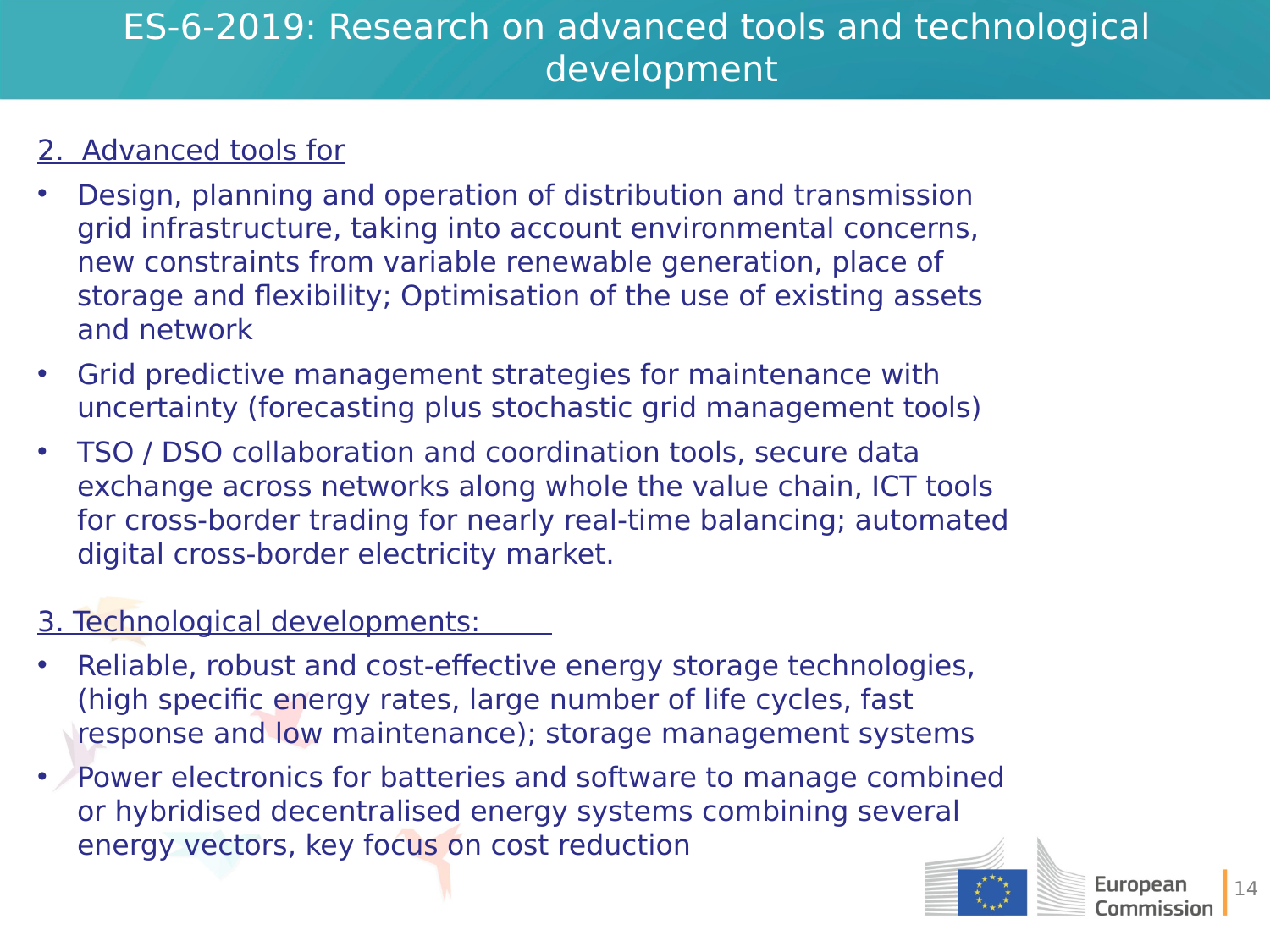

# ES-6-2019: Research on advanced tools and technological development
2.  Advanced tools for
Design, planning and operation of distribution and transmission grid infrastructure, taking into account environmental concerns, new constraints from variable renewable generation, place of storage and flexibility; Optimisation of the use of existing assets and network
Grid predictive management strategies for maintenance with uncertainty (forecasting plus stochastic grid management tools)
TSO / DSO collaboration and coordination tools, secure data exchange across networks along whole the value chain, ICT tools for cross-border trading for nearly real-time balancing; automated digital cross-border electricity market.

3. Technological developments:
Reliable, robust and cost-effective energy storage technologies, (high specific energy rates, large number of life cycles, fast response and low maintenance); storage management systems
Power electronics for batteries and software to manage combined or hybridised decentralised energy systems combining several energy vectors, key focus on cost reduction